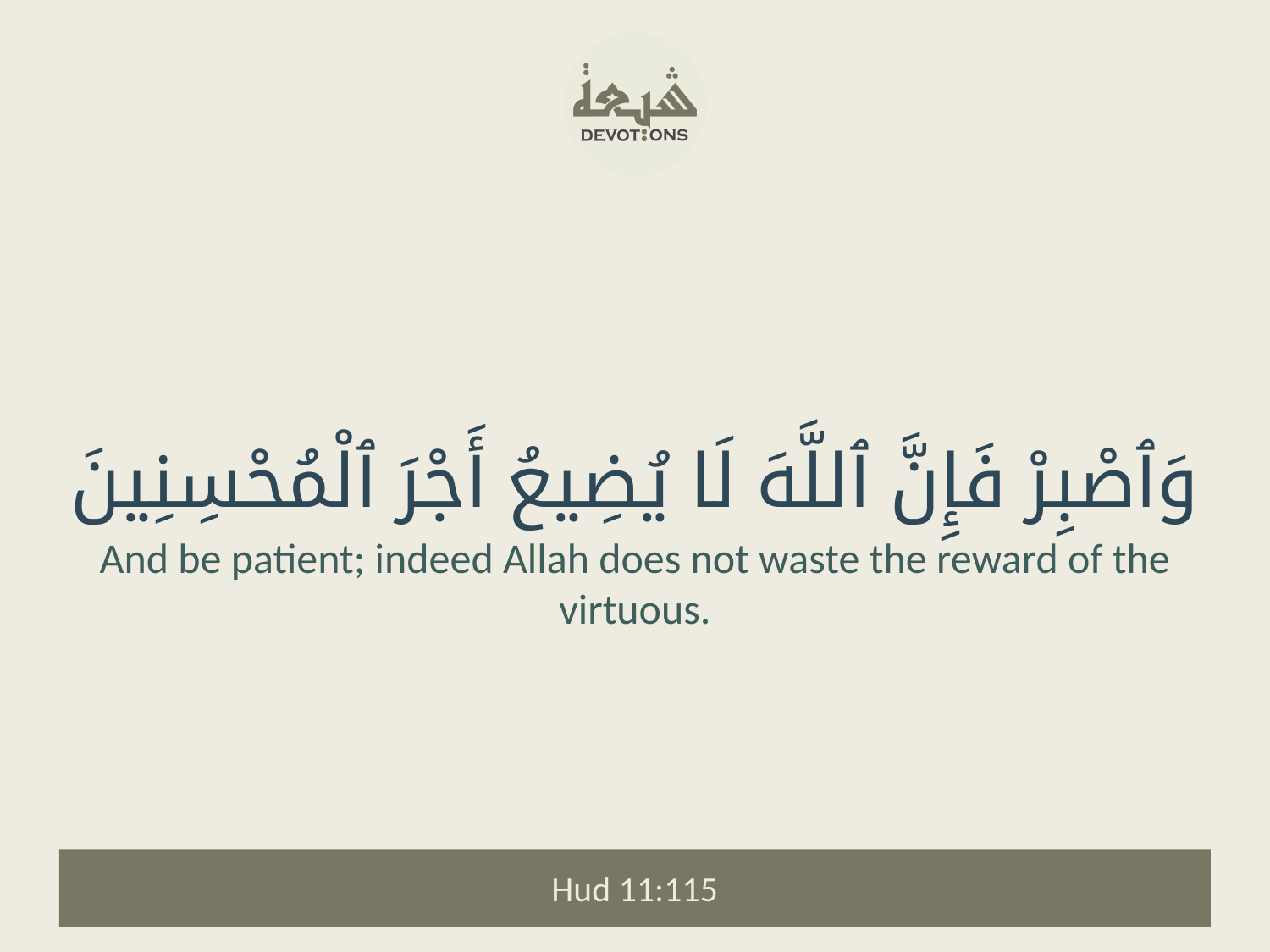

وَٱصْبِرْ فَإِنَّ ٱللَّهَ لَا يُضِيعُ أَجْرَ ٱلْمُحْسِنِينَ
And be patient; indeed Allah does not waste the reward of the virtuous.
Hud 11:115